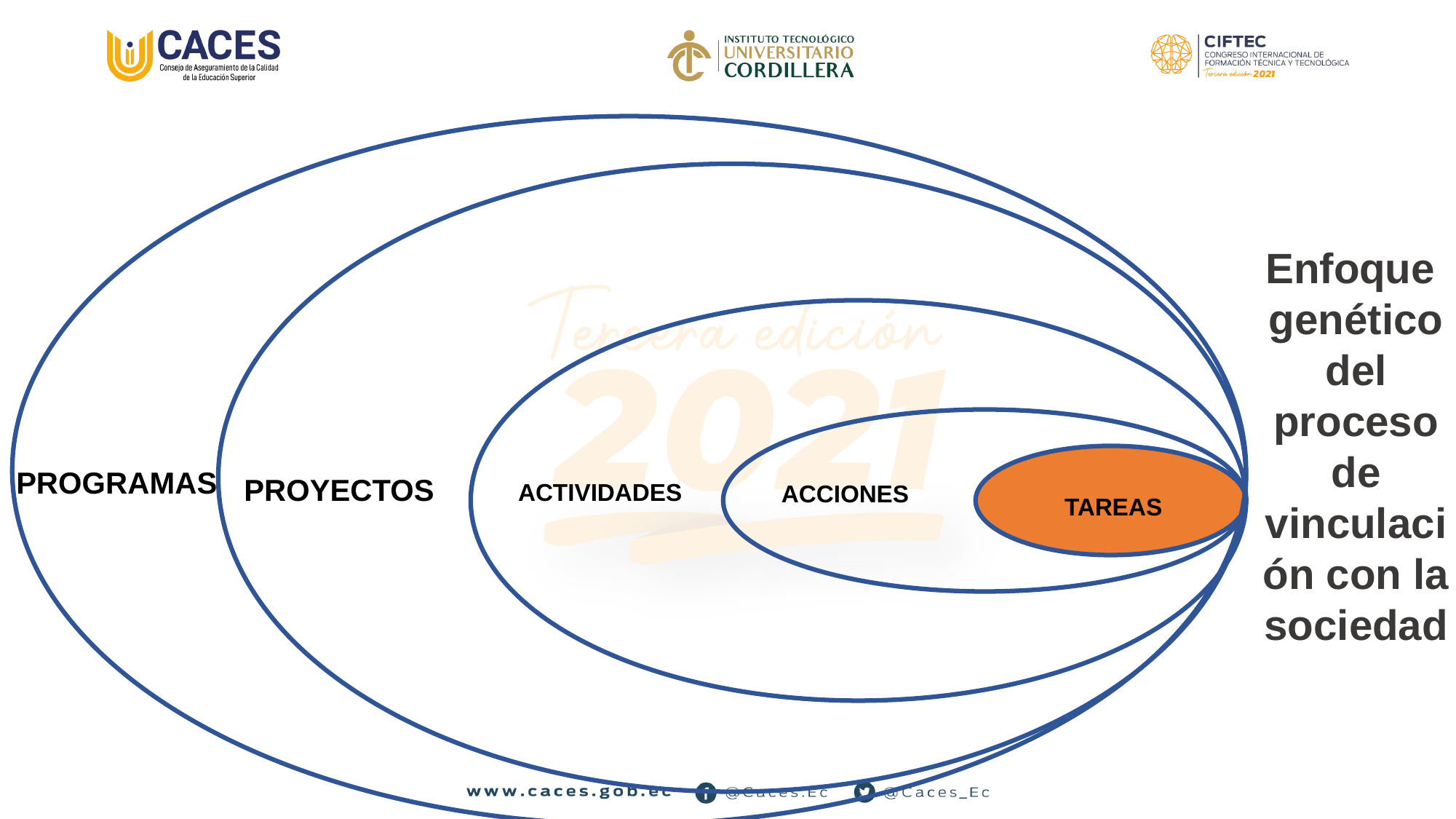

Enfoque  genético del proceso de vinculación con la sociedad
PROGRAMAS
ACTIVIDADES
PROYECTOS
ACCIONES
TAREAS